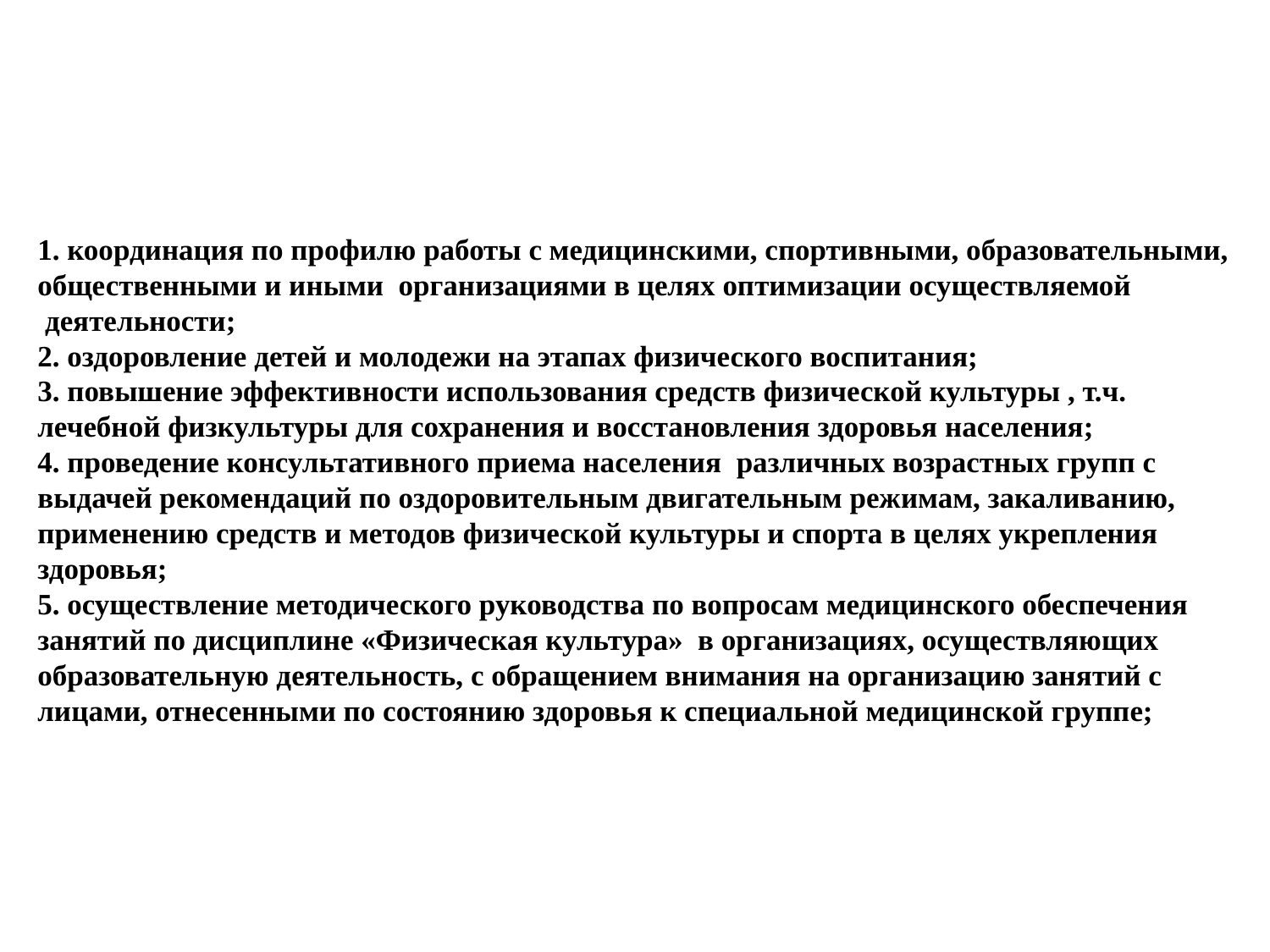

# 1. координация по профилю работы с медицинскими, спортивными, образовательными, общественными и иными  организациями в целях оптимизации осуществляемой деятельности; 2. оздоровление детей и молодежи на этапах физического воспитания; 3. повышение эффективности использования средств физической культуры , т.ч. лечебной физкультуры для сохранения и восстановления здоровья населения; 4. проведение консультативного приема населения  различных возрастных групп с выдачей рекомендаций по оздоровительным двигательным режимам, закаливанию, применению средств и методов физической культуры и спорта в целях укрепления здоровья; 5. осуществление методического руководства по вопросам медицинского обеспечения занятий по дисциплине «Физическая культура»  в организациях, осуществляющих образовательную деятельность, с обращением внимания на организацию занятий с лицами, отнесенными по состоянию здоровья к специальной медицинской группе;